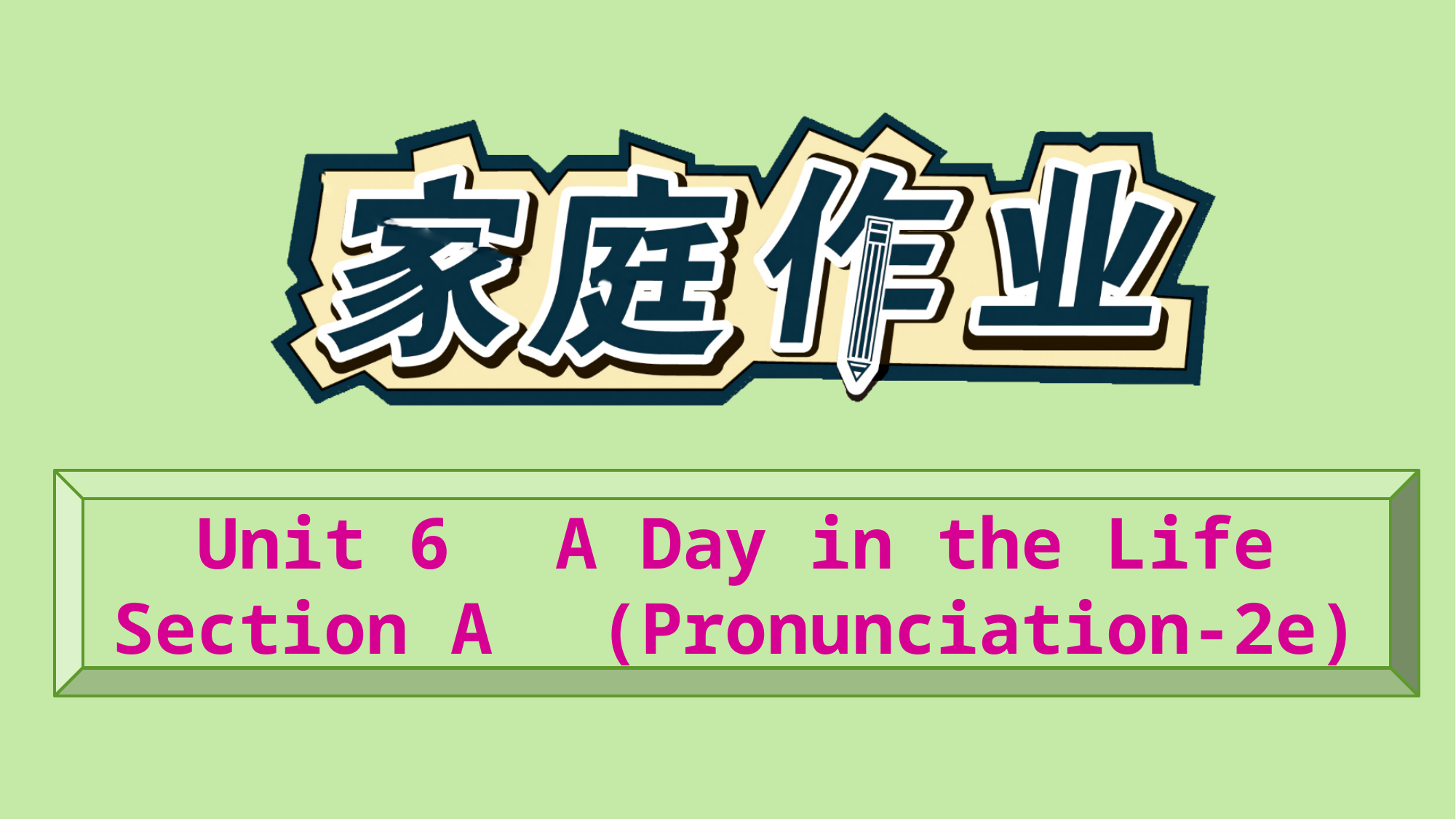

Unit 6　A Day in the Life
Section A　(Pronunciation-2e)